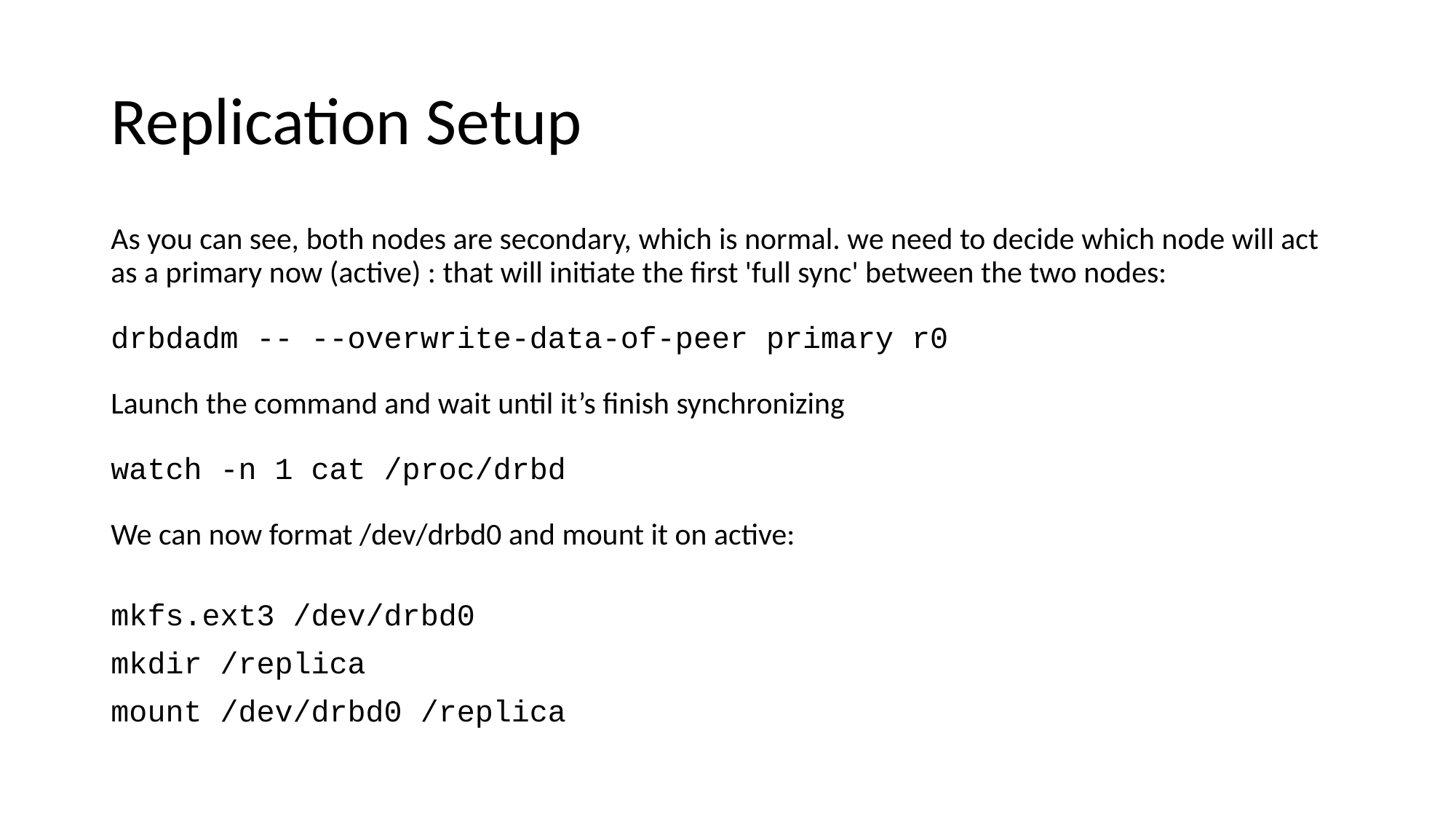

# Replication Setup
As you can see, both nodes are secondary, which is normal. we need to decide which node will act as a primary now (active) : that will initiate the first 'full sync' between the two nodes:

drbdadm -- --overwrite-data-of-peer primary r0

Launch the command and wait until it’s finish synchronizing

watch -n 1 cat /proc/drbd

We can now format /dev/drbd0 and mount it on active:

mkfs.ext3 /dev/drbd0
mkdir /replica
mount /dev/drbd0 /replica